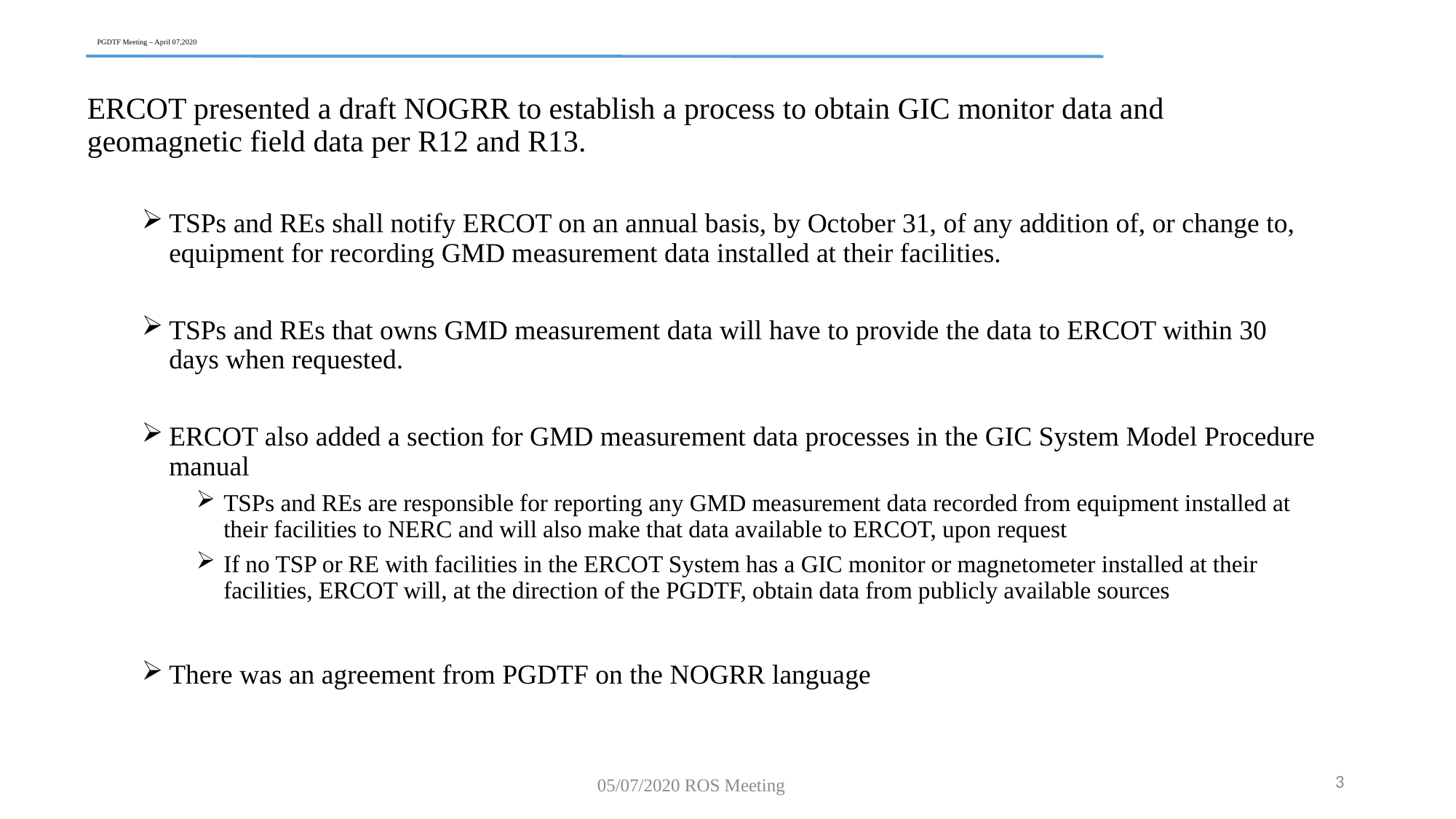

# PGDTF Meeting – April 07,2020
ERCOT presented a draft NOGRR to establish a process to obtain GIC monitor data and geomagnetic field data per R12 and R13.

TSPs and REs shall notify ERCOT on an annual basis, by October 31, of any addition of, or change to, equipment for recording GMD measurement data installed at their facilities.

TSPs and REs that owns GMD measurement data will have to provide the data to ERCOT within 30 days when requested.

ERCOT also added a section for GMD measurement data processes in the GIC System Model Procedure manual
TSPs and REs are responsible for reporting any GMD measurement data recorded from equipment installed at their facilities to NERC and will also make that data available to ERCOT, upon request
If no TSP or RE with facilities in the ERCOT System has a GIC monitor or magnetometer installed at their facilities, ERCOT will, at the direction of the PGDTF, obtain data from publicly available sources

There was an agreement from PGDTF on the NOGRR language

3
05/07/2020 ROS Meeting